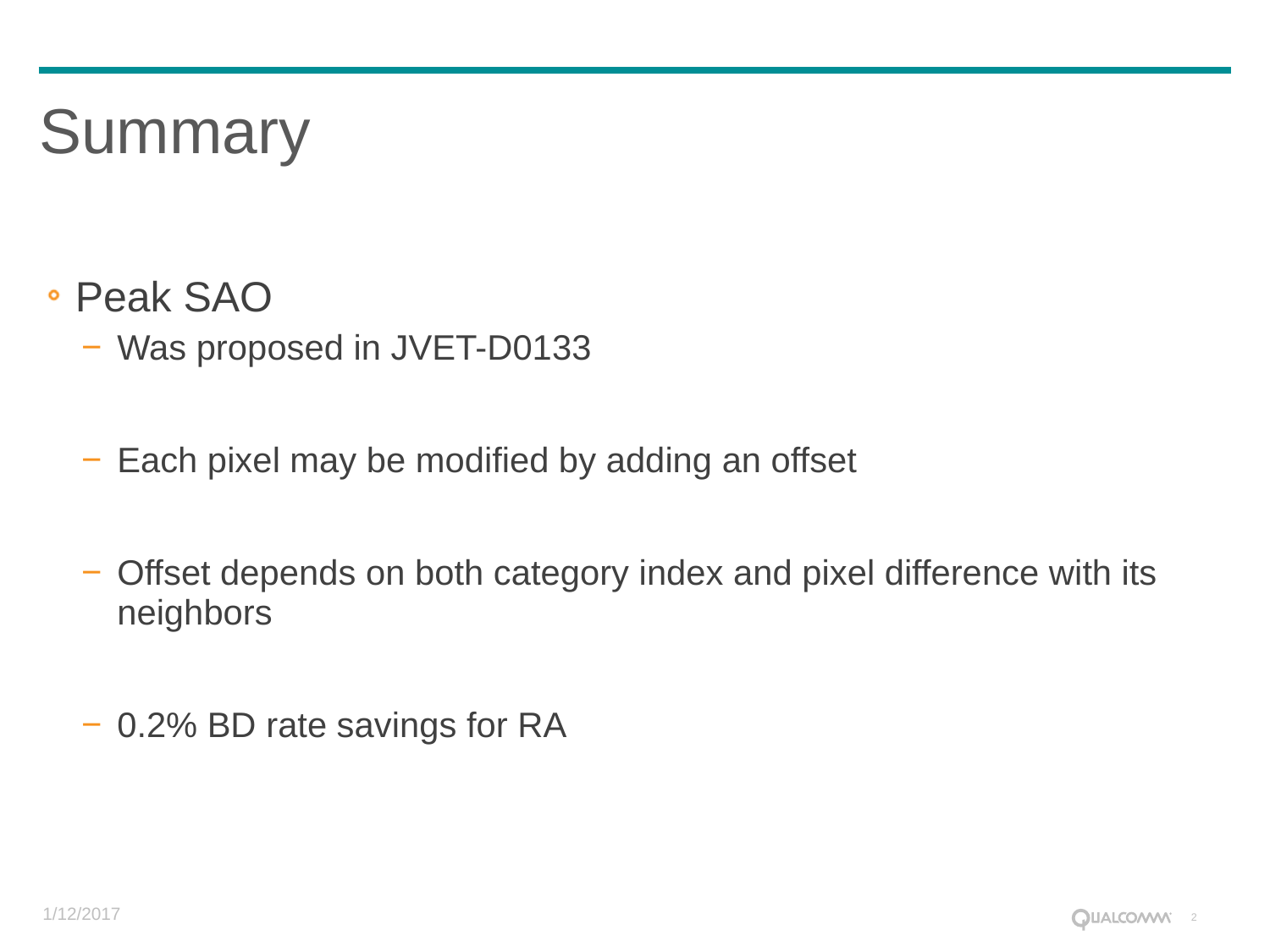

# Summary

Peak SAO
Was proposed in JVET-D0133

Each pixel may be modified by adding an offset

Offset depends on both category index and pixel difference with its neighbors

0.2% BD rate savings for RA